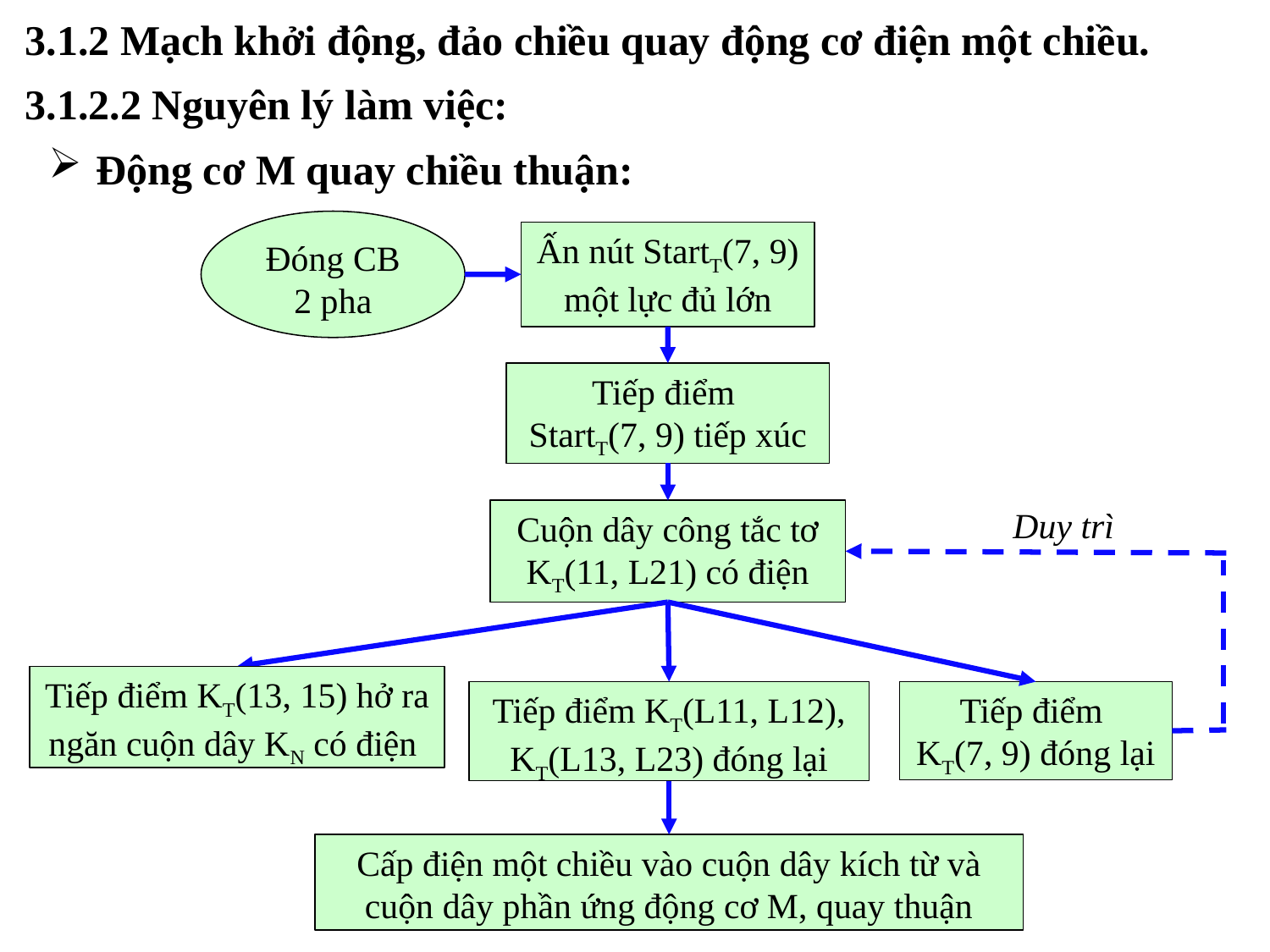

3.1.2 Mạch khởi động, đảo chiều quay động cơ điện một chiều.
3.1.2.2 Nguyên lý làm việc:
Động cơ M quay chiều thuận:
Đóng CB 2 pha
Ấn nút StartT(7, 9) một lực đủ lớn
Tiếp điểm
StartT(7, 9) tiếp xúc
Duy trì
Cuộn dây công tắc tơ KT(11, L21) có điện
Tiếp điểm KT(13, 15) hở ra ngăn cuộn dây KN có điện
Tiếp điểm KT(L11, L12), KT(L13, L23) đóng lại
Tiếp điểm
KT(7, 9) đóng lại
Cấp điện một chiều vào cuộn dây kích từ và cuộn dây phần ứng động cơ M, quay thuận